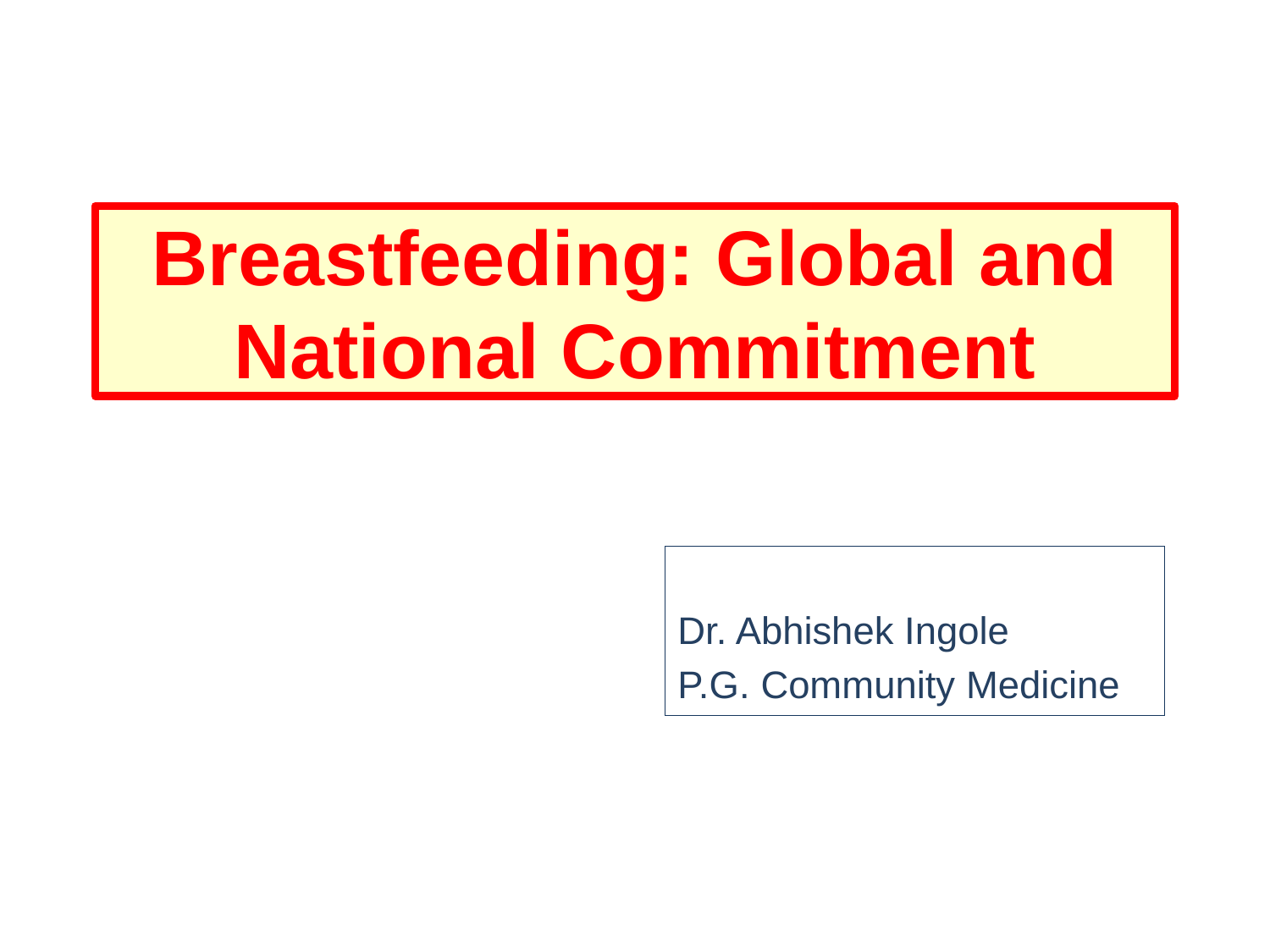

# Breastfeeding: Global and National Commitment

Dr. Abhishek Ingole
P.G. Community Medicine